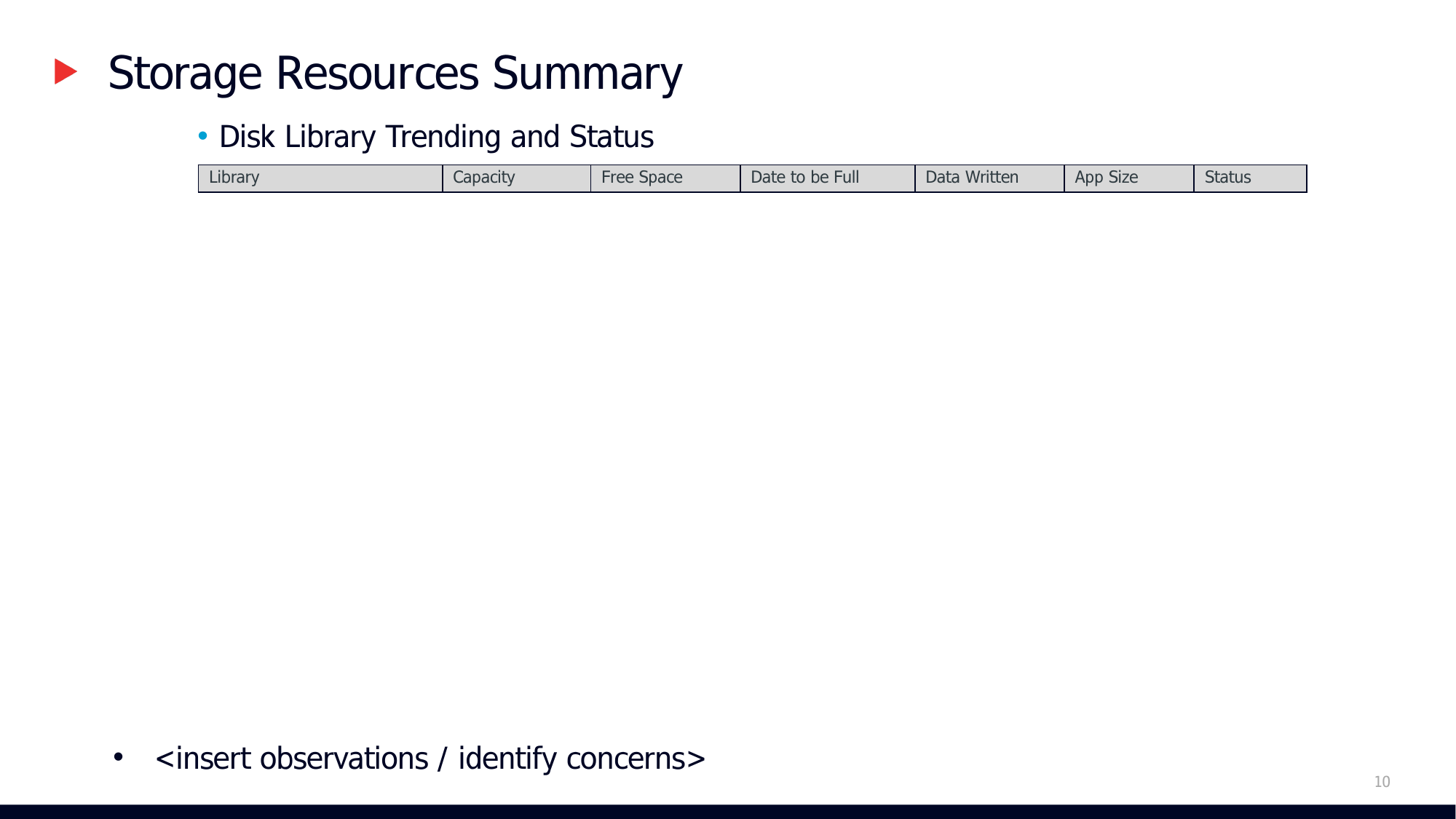

# Storage Resources Summary
Disk Library Trending and Status
| Library | Capacity | Free Space | Date to be Full | Data Written | App Size | Status |
| --- | --- | --- | --- | --- | --- | --- |
<insert observations / identify concerns>
10